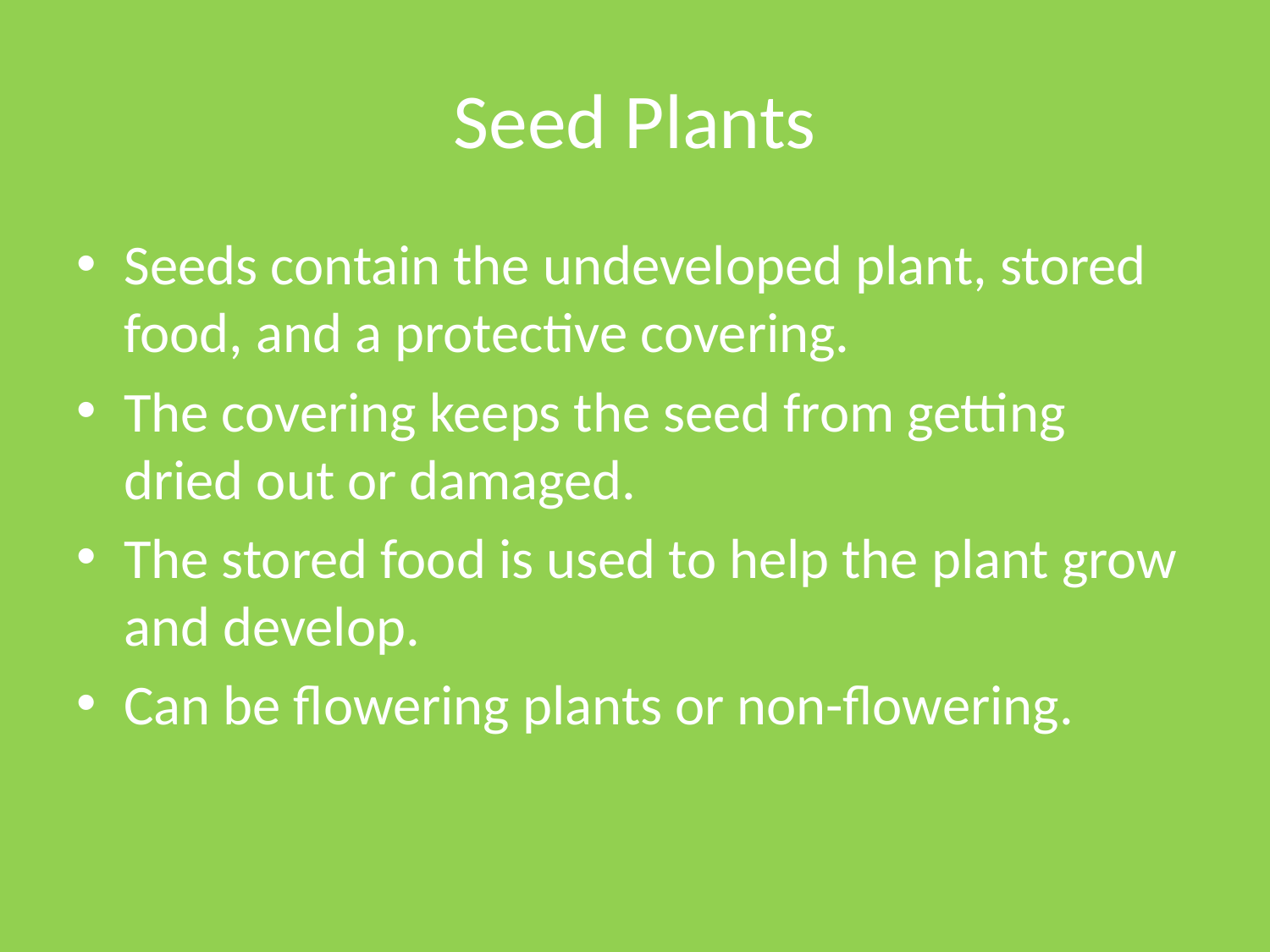

# Seed Plants
Seeds contain the undeveloped plant, stored food, and a protective covering.
The covering keeps the seed from getting dried out or damaged.
The stored food is used to help the plant grow and develop.
Can be flowering plants or non-flowering.